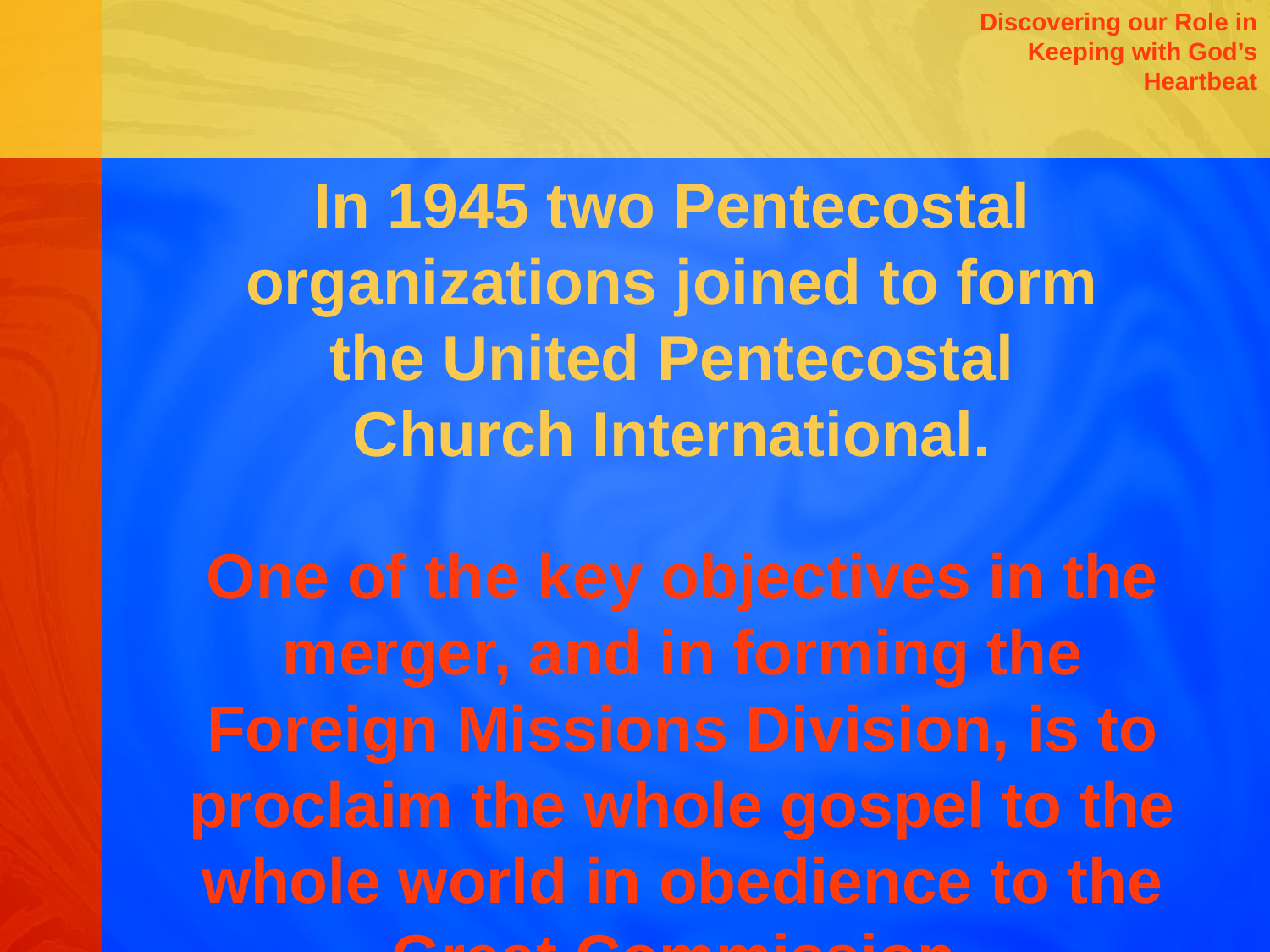

Discovering our Role in Keeping with God’s Heartbeat
In 1945 two Pentecostal organizations joined to form the United Pentecostal Church International.
One of the key objectives in the merger, and in forming the Foreign Missions Division, is to proclaim the whole gospel to the whole world in obedience to the Great Commission.